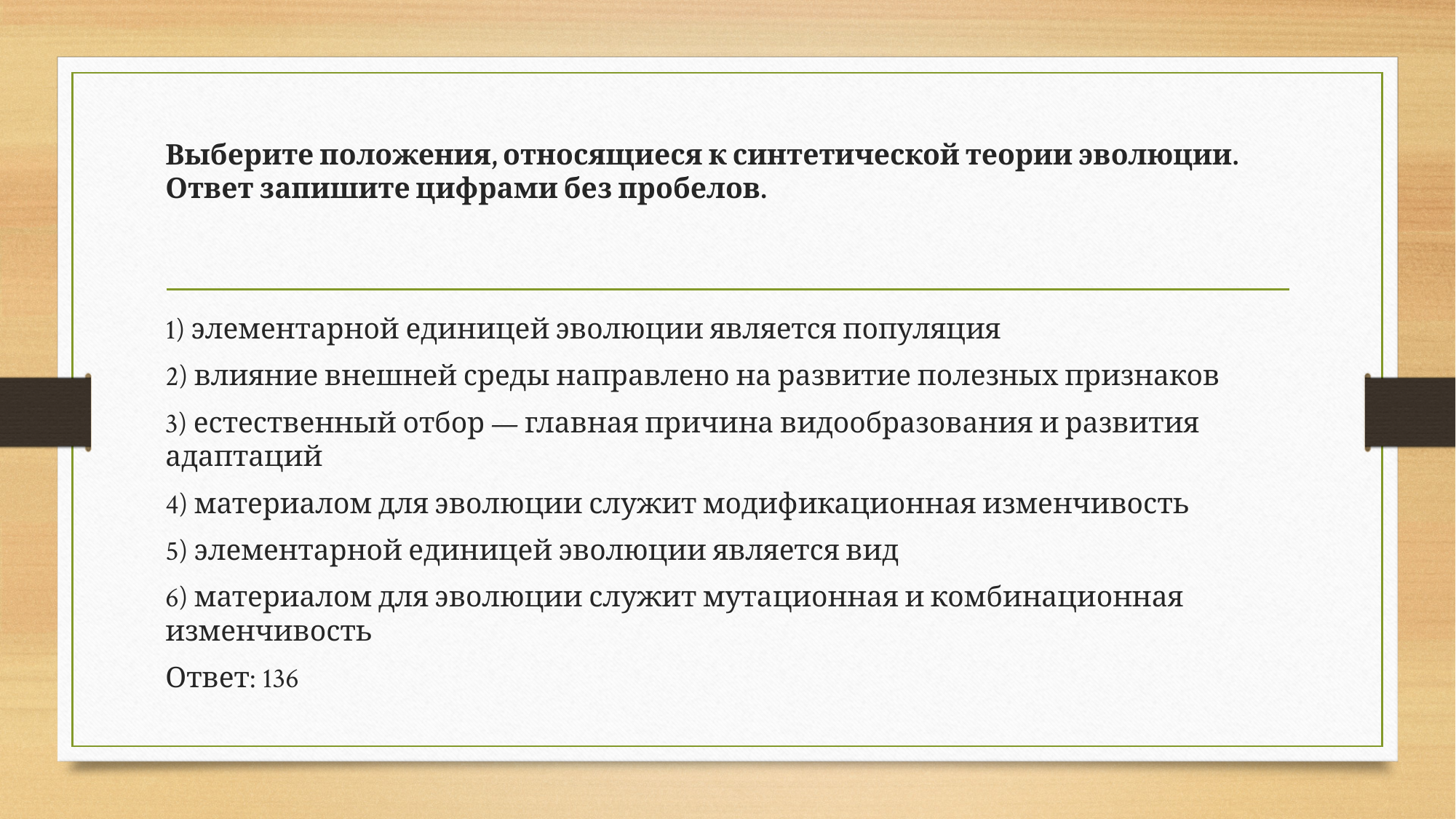

#
Выберите положения, относящиеся к синтетической теории эволюции. Ответ запишите цифрами без пробелов.

1) элементарной единицей эволюции является популяция
2) влияние внешней среды направлено на развитие полезных признаков
3) естественный отбор — главная причина видообразования и развития адаптаций
4) материалом для эволюции служит модификационная изменчивость
5) элементарной единицей эволюции является вид
6) материалом для эволюции служит мутационная и комбинационная изменчивость
Ответ: 136